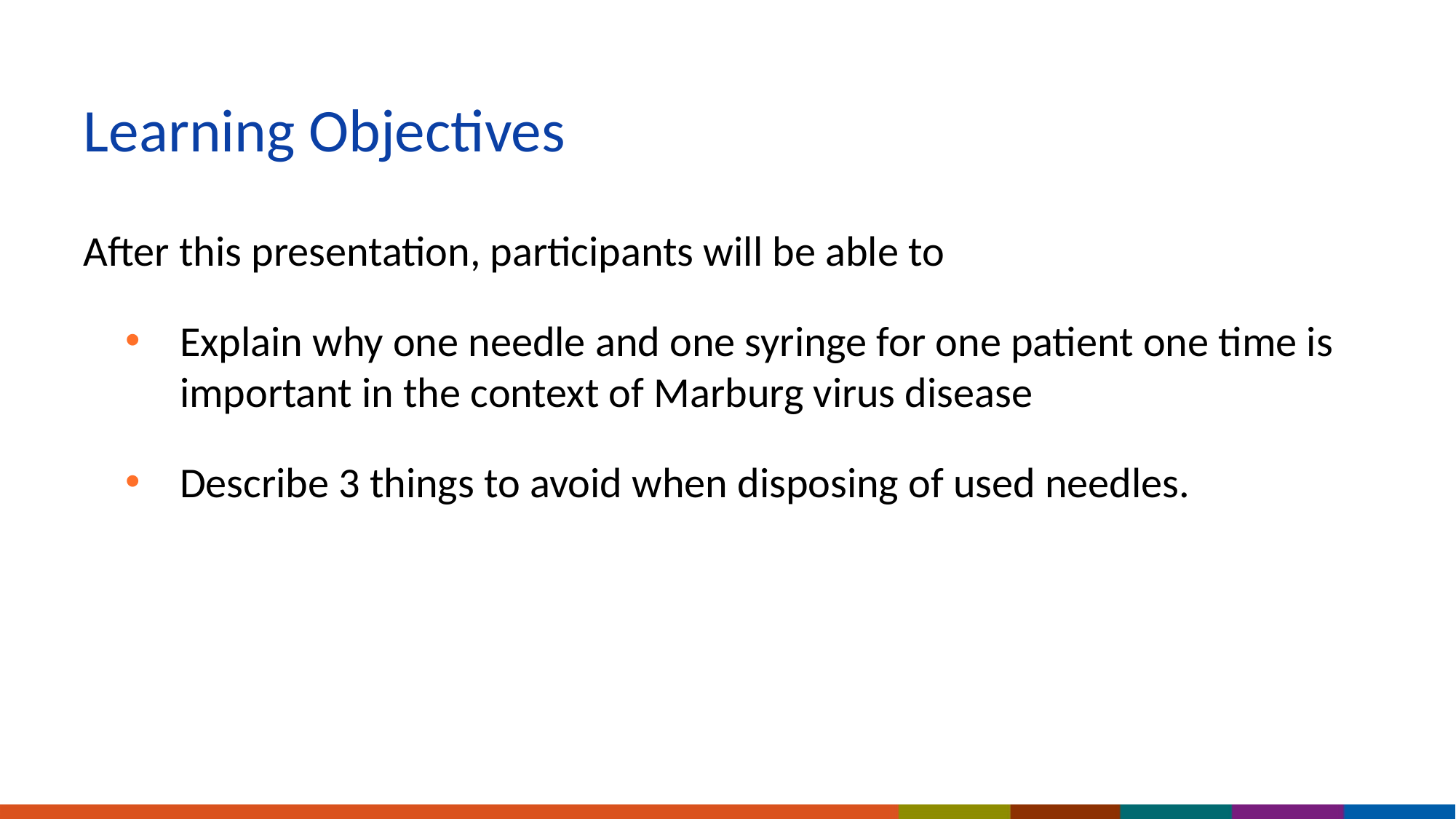

# Learning Objectives
After this presentation, participants will be able to
Explain why one needle and one syringe for one patient one time is important in the context of Marburg virus disease
Describe 3 things to avoid when disposing of used needles.